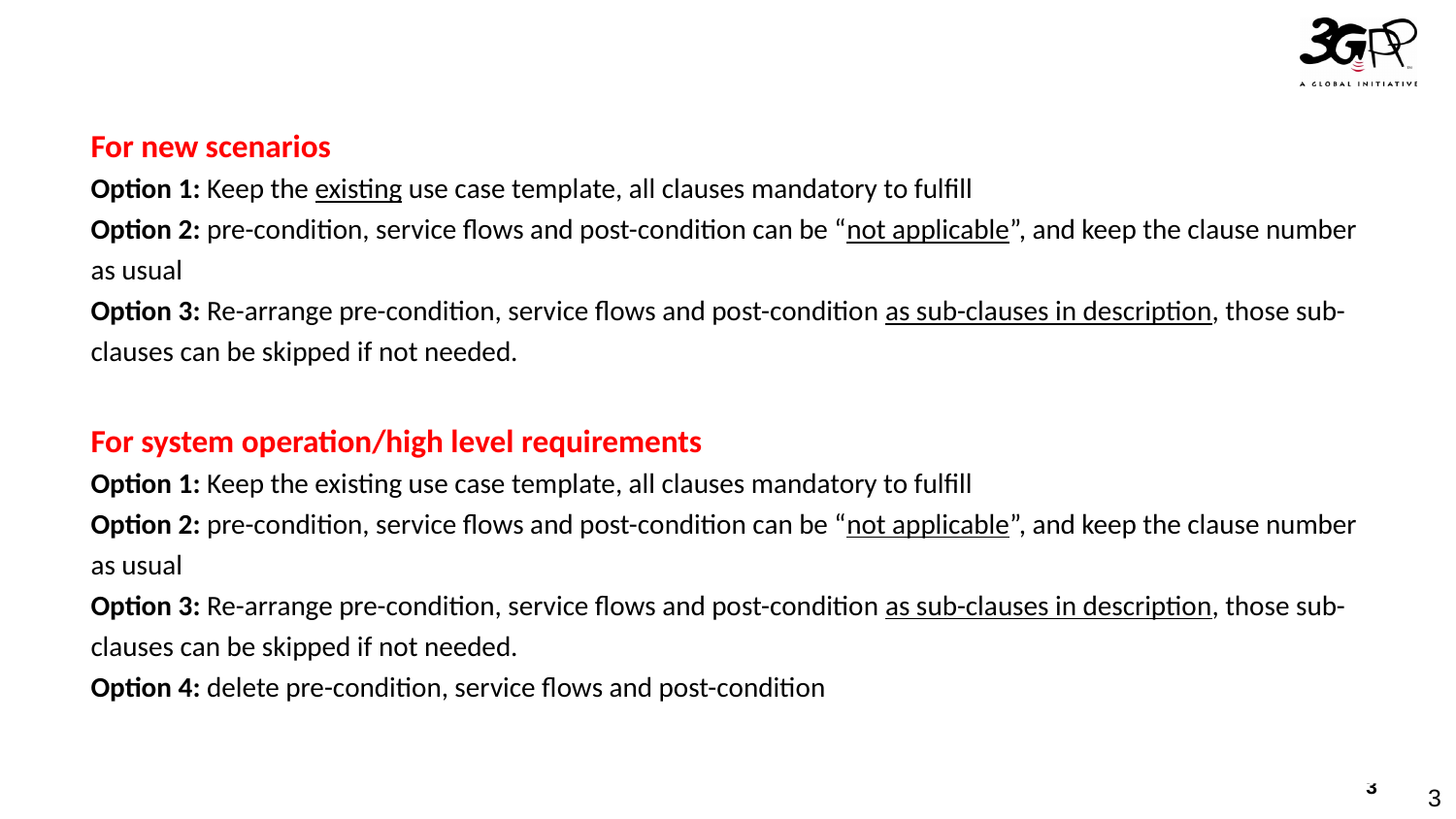

For new scenarios
Option 1: Keep the existing use case template, all clauses mandatory to fulfill
Option 2: pre-condition, service flows and post-condition can be “not applicable”, and keep the clause number as usual
Option 3: Re-arrange pre-condition, service flows and post-condition as sub-clauses in description, those sub-clauses can be skipped if not needed.
For system operation/high level requirements
Option 1: Keep the existing use case template, all clauses mandatory to fulfill
Option 2: pre-condition, service flows and post-condition can be “not applicable”, and keep the clause number as usual
Option 3: Re-arrange pre-condition, service flows and post-condition as sub-clauses in description, those sub-clauses can be skipped if not needed.
Option 4: delete pre-condition, service flows and post-condition